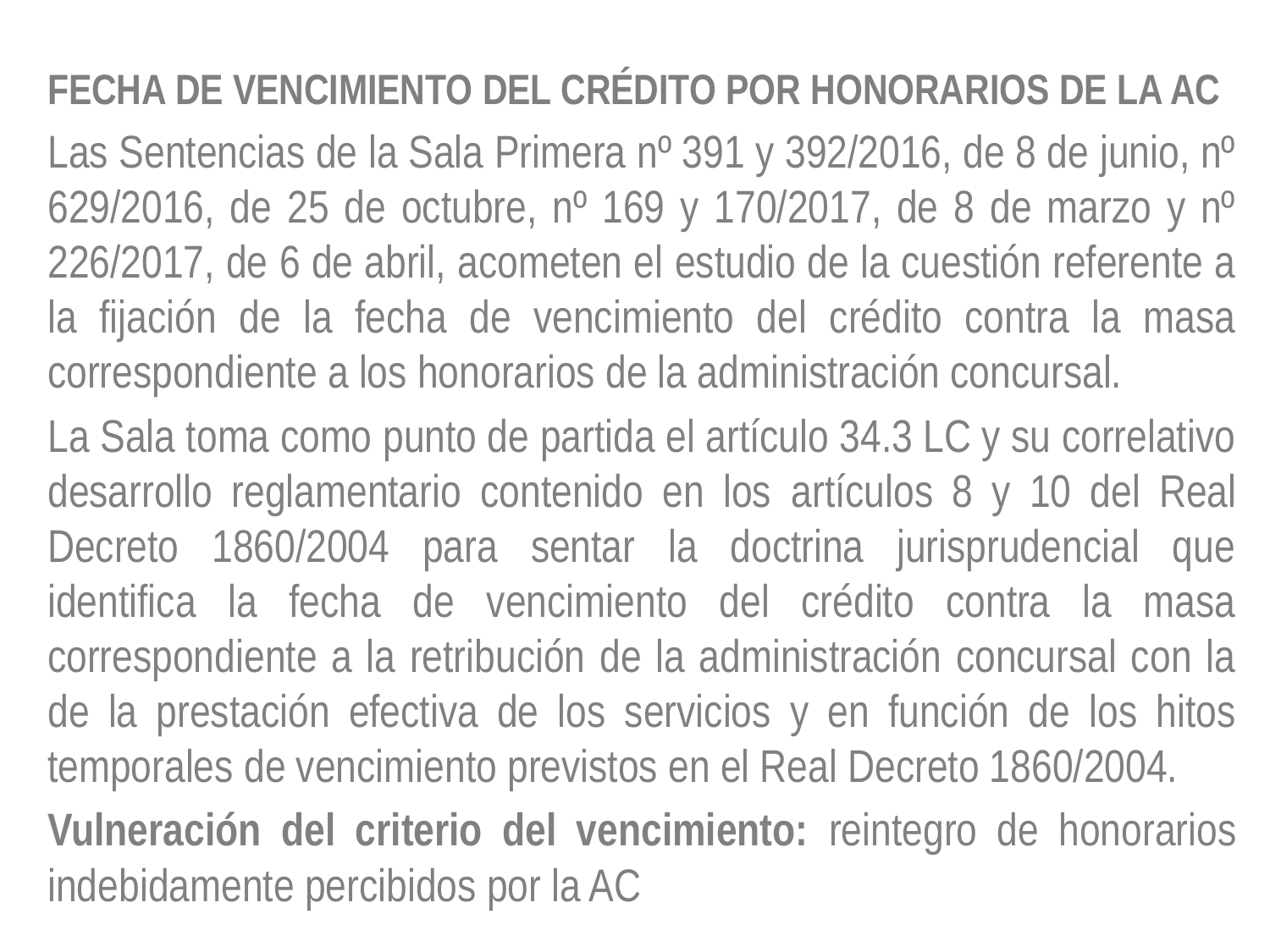

#
FECHA DE VENCIMIENTO DEL CRÉDITO POR HONORARIOS DE LA AC
Las Sentencias de la Sala Primera nº 391 y 392/2016, de 8 de junio, nº 629/2016, de 25 de octubre, nº 169 y 170/2017, de 8 de marzo y nº 226/2017, de 6 de abril, acometen el estudio de la cuestión referente a la fijación de la fecha de vencimiento del crédito contra la masa correspondiente a los honorarios de la administración concursal.
La Sala toma como punto de partida el artículo 34.3 LC y su correlativo desarrollo reglamentario contenido en los artículos 8 y 10 del Real Decreto 1860/2004 para sentar la doctrina jurisprudencial que identifica la fecha de vencimiento del crédito contra la masa correspondiente a la retribución de la administración concursal con la de la prestación efectiva de los servicios y en función de los hitos temporales de vencimiento previstos en el Real Decreto 1860/2004.
Vulneración del criterio del vencimiento: reintegro de honorarios indebidamente percibidos por la AC